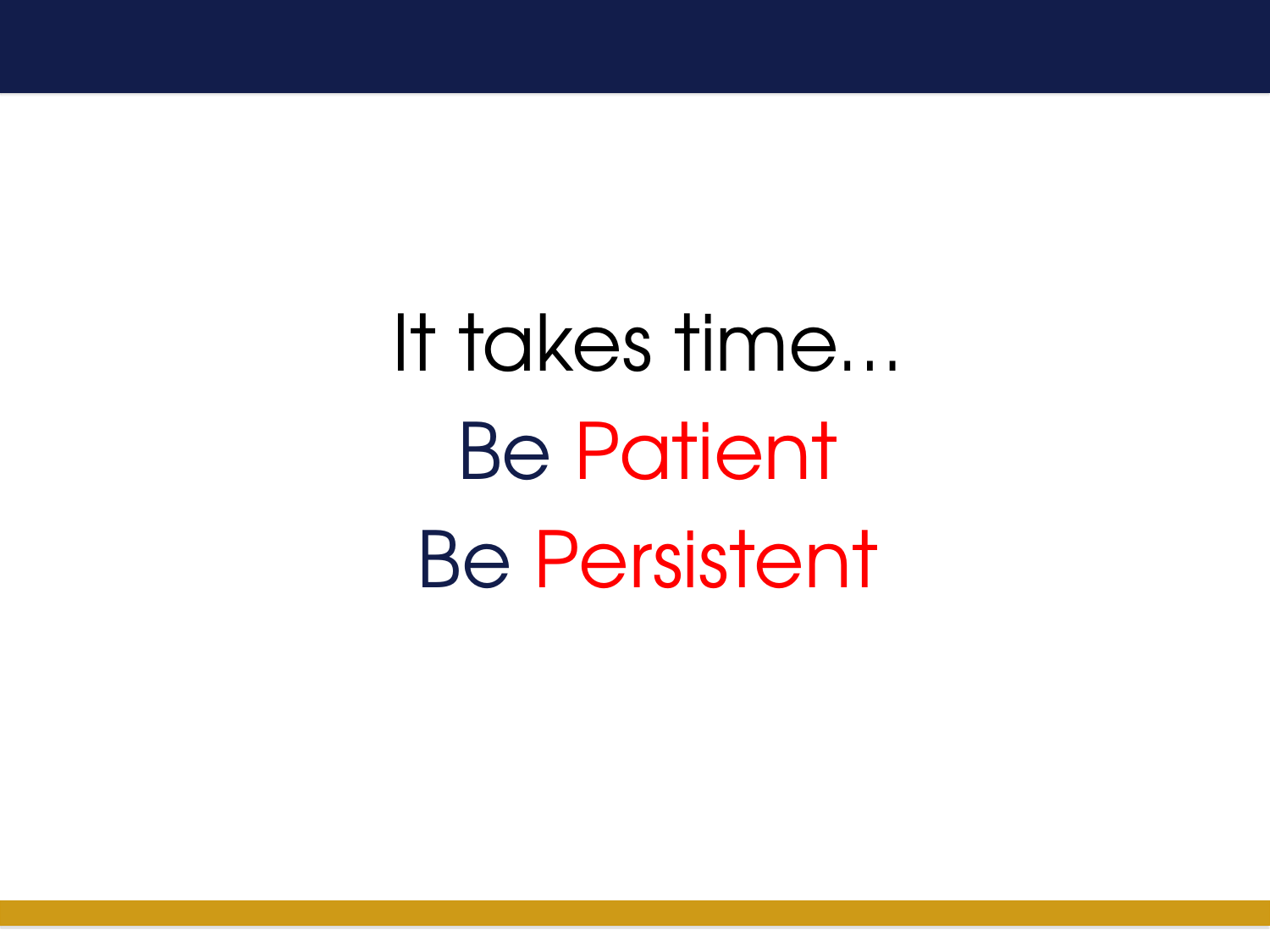

It takes time…
Be Patient
Be Persistent